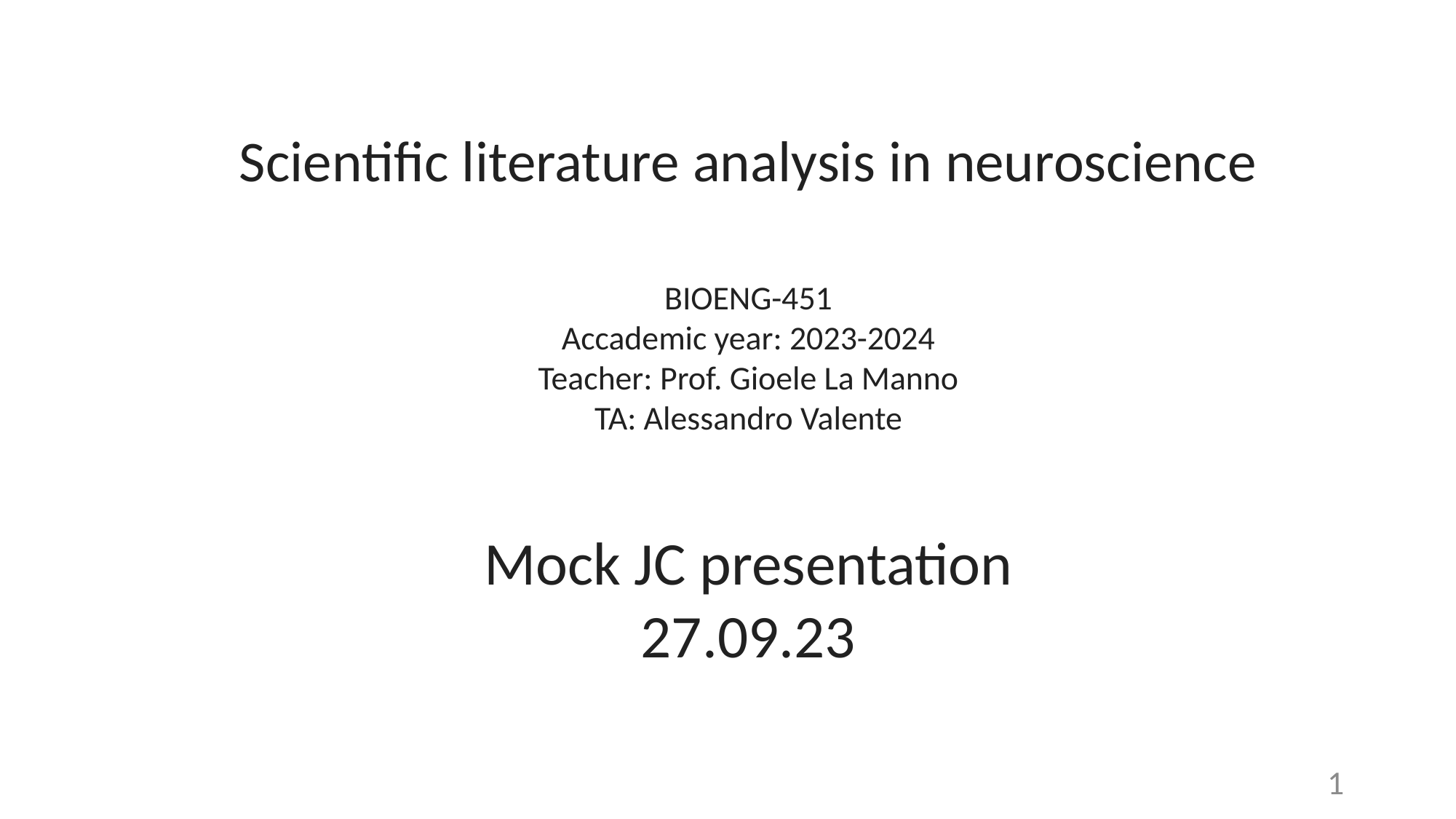

Scientific literature analysis in neuroscience

BIOENG-451
Accademic year: 2023-2024
Teacher: Prof. Gioele La Manno
TA: Alessandro Valente
Mock JC presentation
27.09.23
1